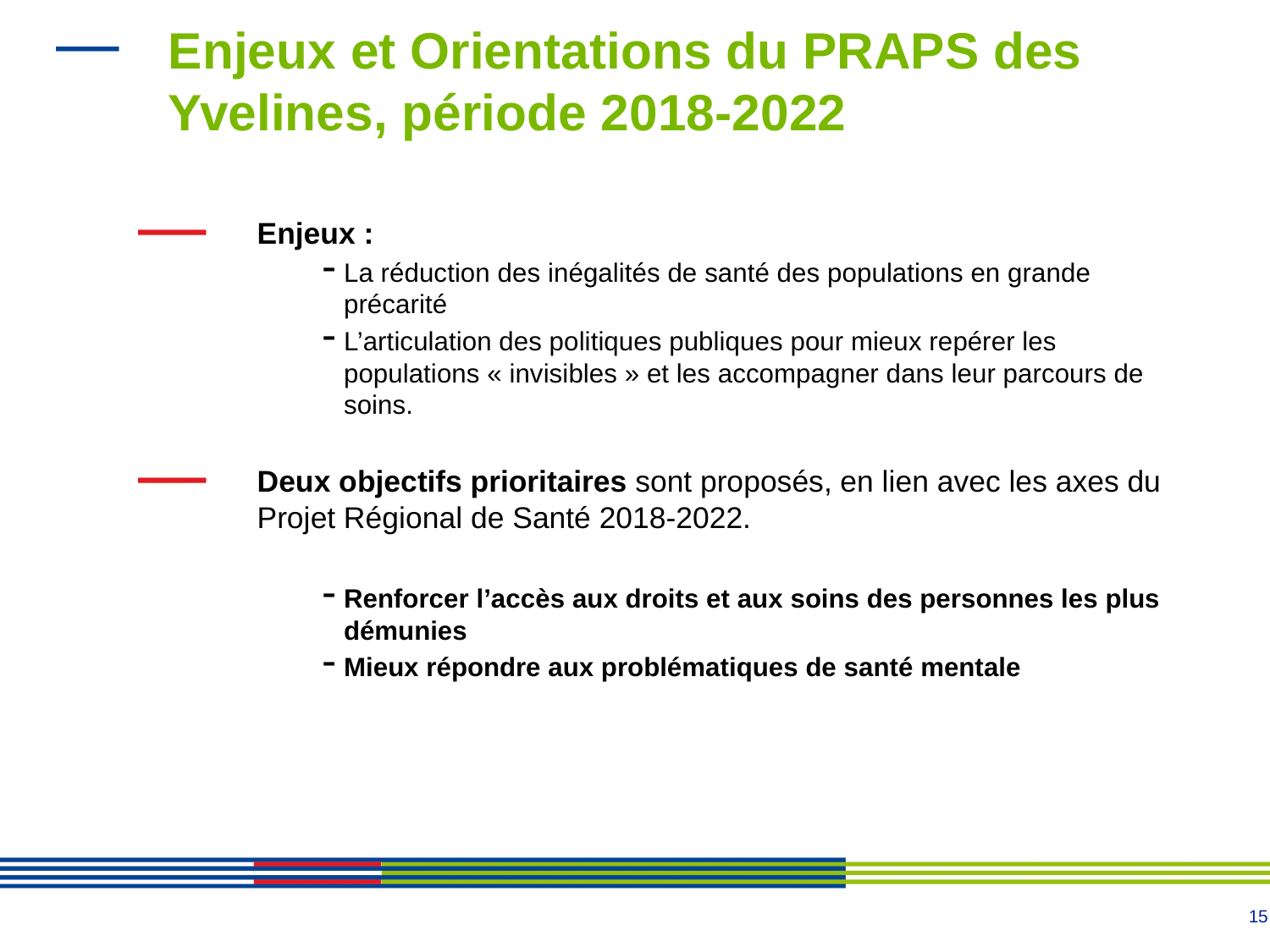

# Enjeux et Orientations du PRAPS des Yvelines, période 2018-2022

Enjeux :
La réduction des inégalités de santé des populations en grande précarité
L’articulation des politiques publiques pour mieux repérer les populations « invisibles » et les accompagner dans leur parcours de soins.

Deux objectifs prioritaires sont proposés, en lien avec les axes du Projet Régional de Santé 2018-2022.

Renforcer l’accès aux droits et aux soins des personnes les plus démunies
Mieux répondre aux problématiques de santé mentale